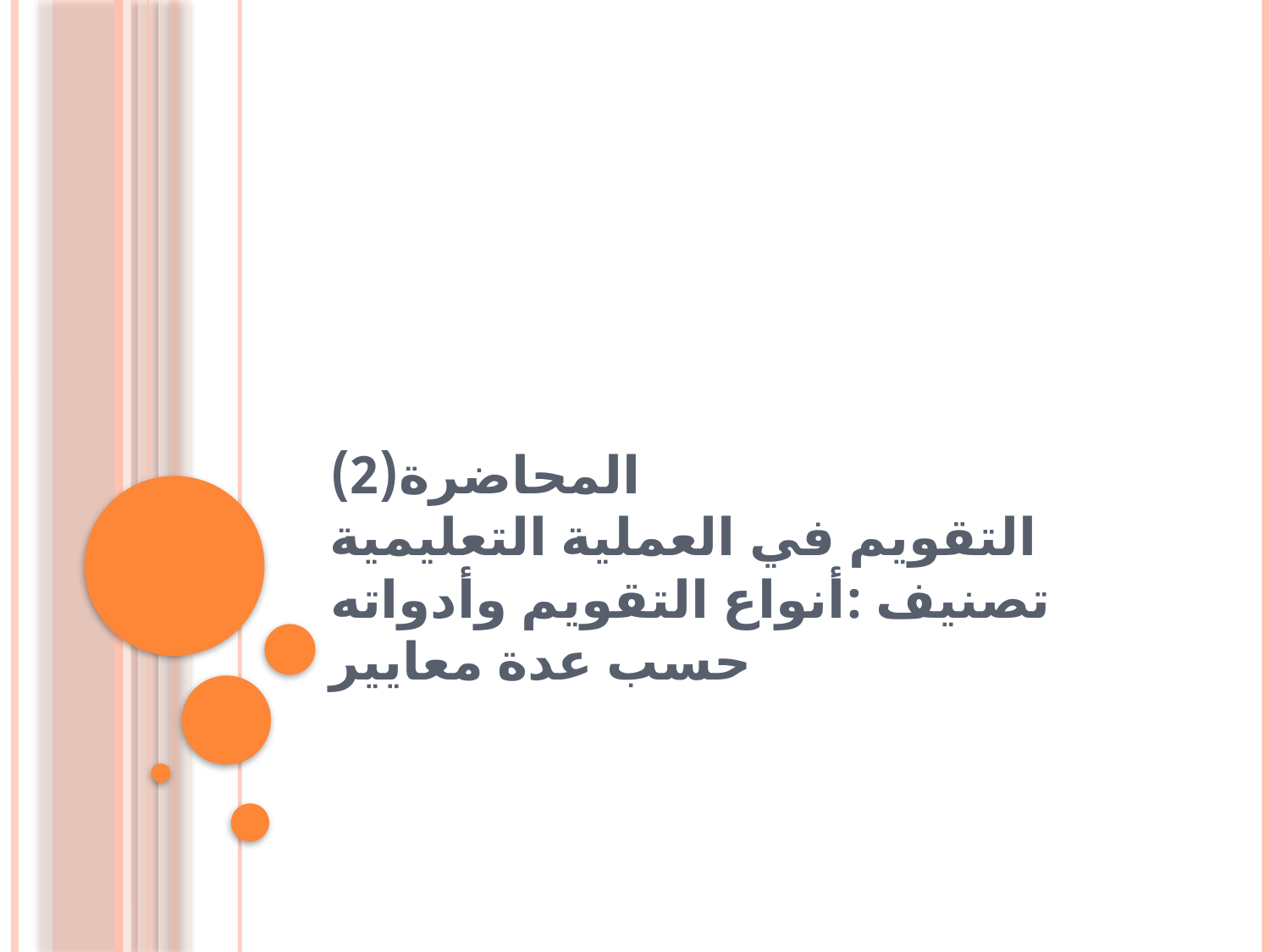

# المحاضرة(2) التقويم في العملية التعليمية تصنيف :أنواع التقويم وأدواته حسب عدة معايير